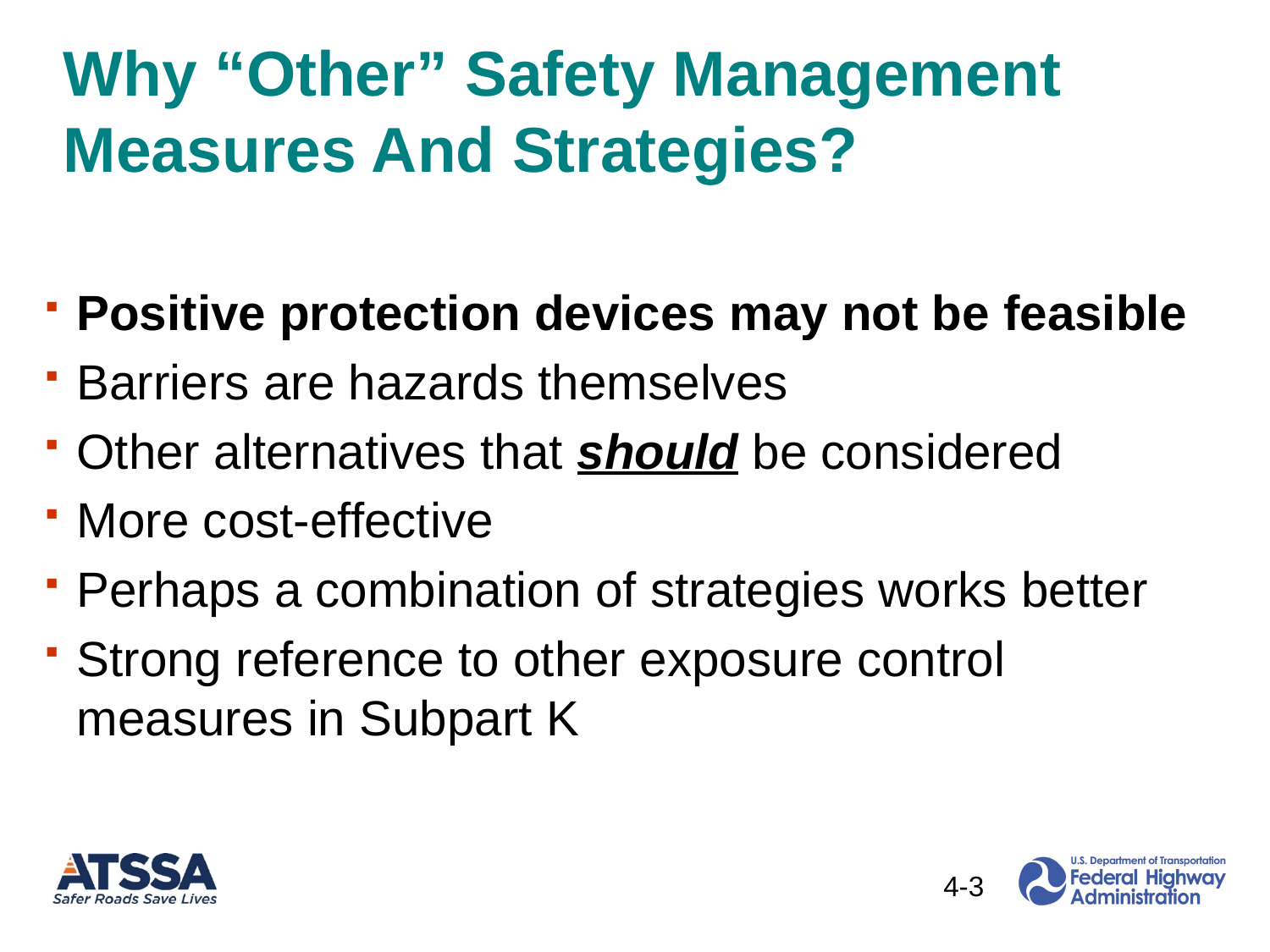

# Why “Other” Safety Management Measures And Strategies?
Positive protection devices may not be feasible
Barriers are hazards themselves
Other alternatives that should be considered
More cost-effective
Perhaps a combination of strategies works better
Strong reference to other exposure control measures in Subpart K